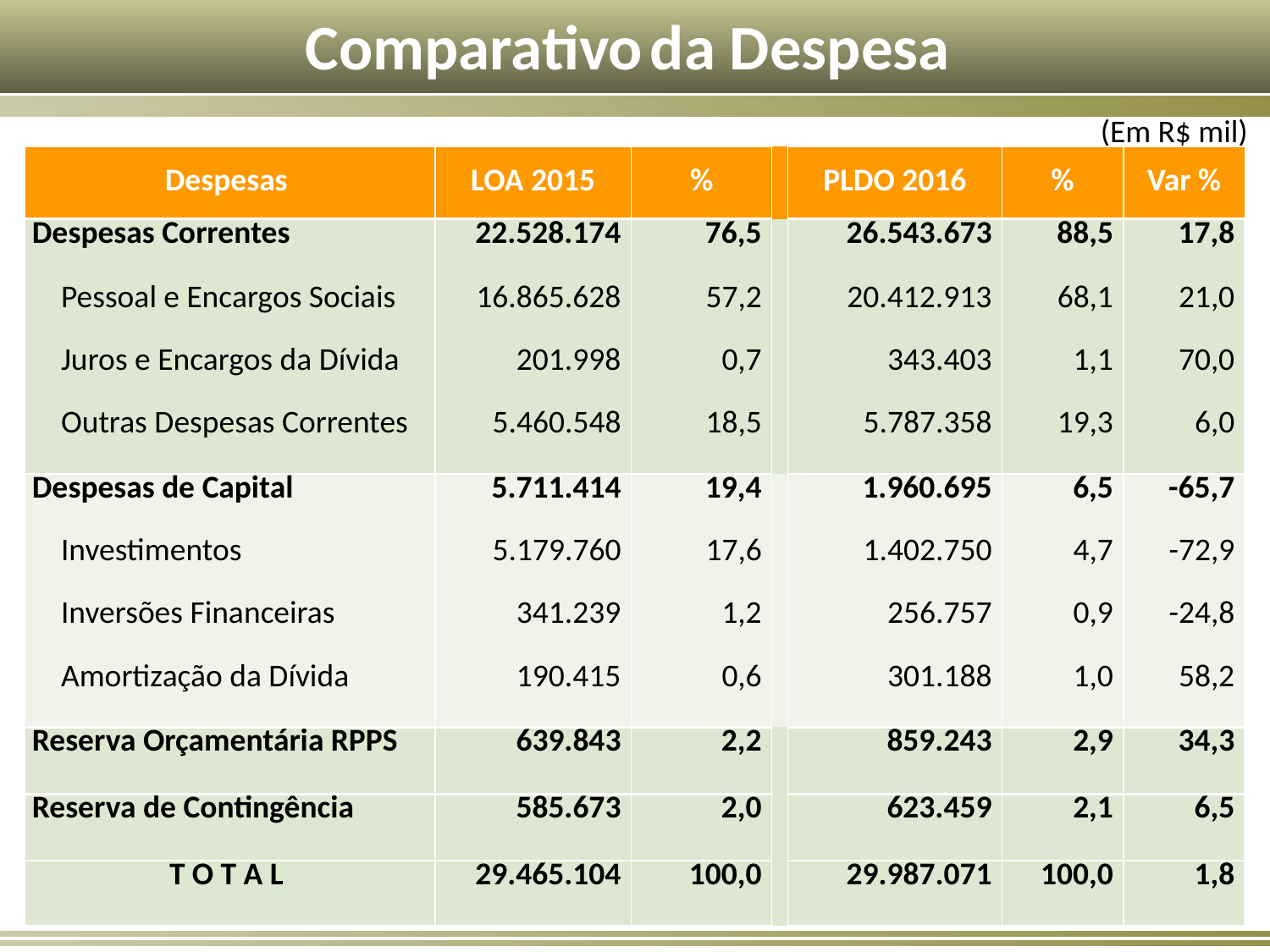

Comparativo da Despesa

(Em R$ mil)
| Despesas | LOA 2015 | % |  | PLDO 2016 | % | Var % |
| --- | --- | --- | --- | --- | --- | --- |
| Despesas Correntes | 22.528.174 | 76,5 |  | 26.543.673 | 88,5 | 17,8 |
| Pessoal e Encargos Sociais | 16.865.628 | 57,2 |  | 20.412.913 | 68,1 | 21,0 |
| Juros e Encargos da Dívida | 201.998 | 0,7 |  | 343.403 | 1,1 | 70,0 |
| Outras Despesas Correntes | 5.460.548 | 18,5 |  | 5.787.358 | 19,3 | 6,0 |
| Despesas de Capital | 5.711.414 | 19,4 |  | 1.960.695 | 6,5 | -65,7 |
| Investimentos | 5.179.760 | 17,6 |  | 1.402.750 | 4,7 | -72,9 |
| Inversões Financeiras | 341.239 | 1,2 |  | 256.757 | 0,9 | -24,8 |
| Amortização da Dívida | 190.415 | 0,6 |  | 301.188 | 1,0 | 58,2 |
| Reserva Orçamentária RPPS | 639.843 | 2,2 |  | 859.243 | 2,9 | 34,3 |
| Reserva de Contingência | 585.673 | 2,0 |  | 623.459 | 2,1 | 6,5 |
| T O T A L | 29.465.104 | 100,0 |  | 29.987.071 | 100,0 | 1,8 |